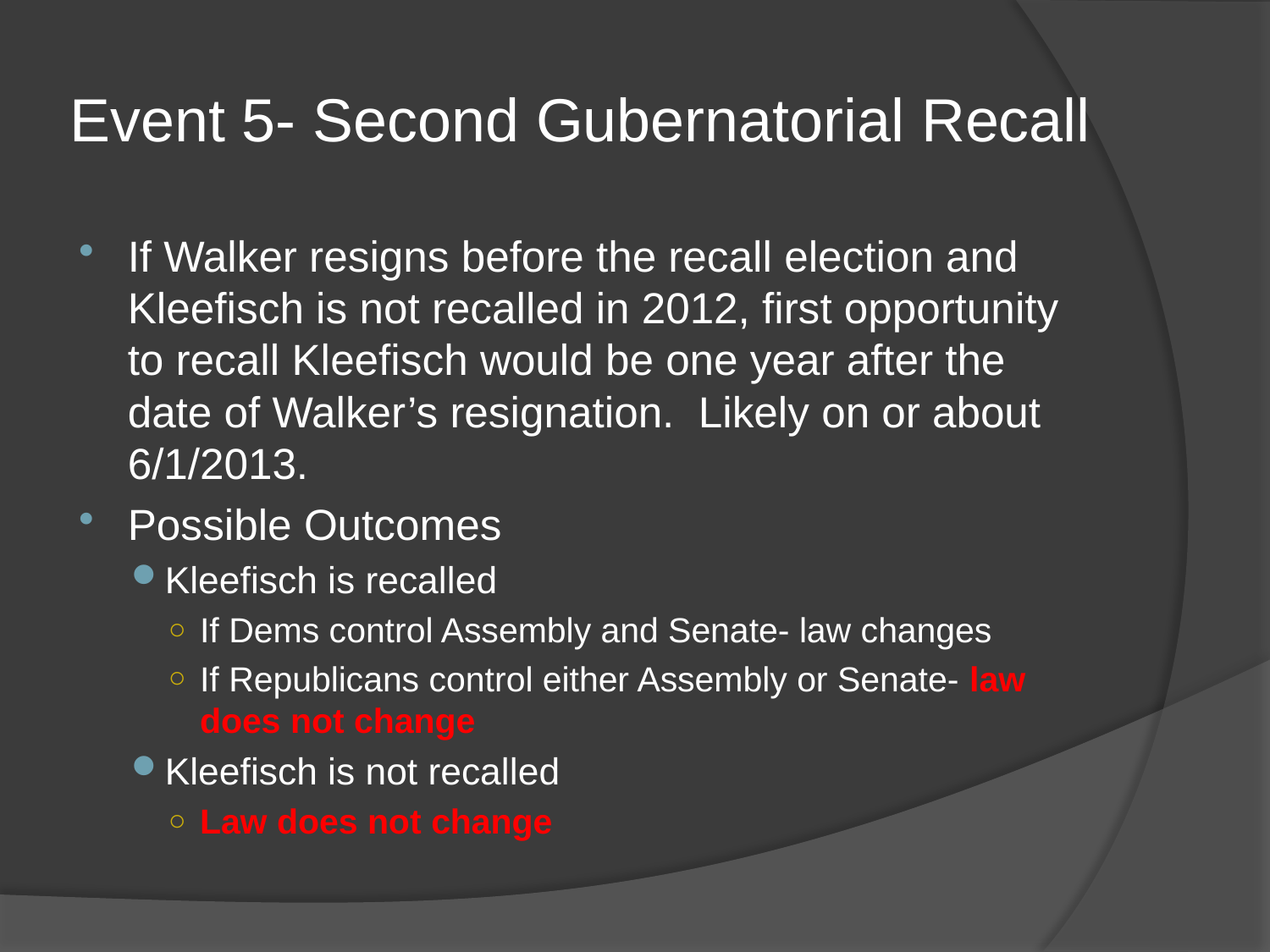

# Event 5- Second Gubernatorial Recall
If Walker resigns before the recall election and Kleefisch is not recalled in 2012, first opportunity to recall Kleefisch would be one year after the date of Walker’s resignation.  Likely on or about 6/1/2013.
Possible Outcomes
Kleefisch is recalled
If Dems control Assembly and Senate- law changes
If Republicans control either Assembly or Senate- law does not change
Kleefisch is not recalled
Law does not change